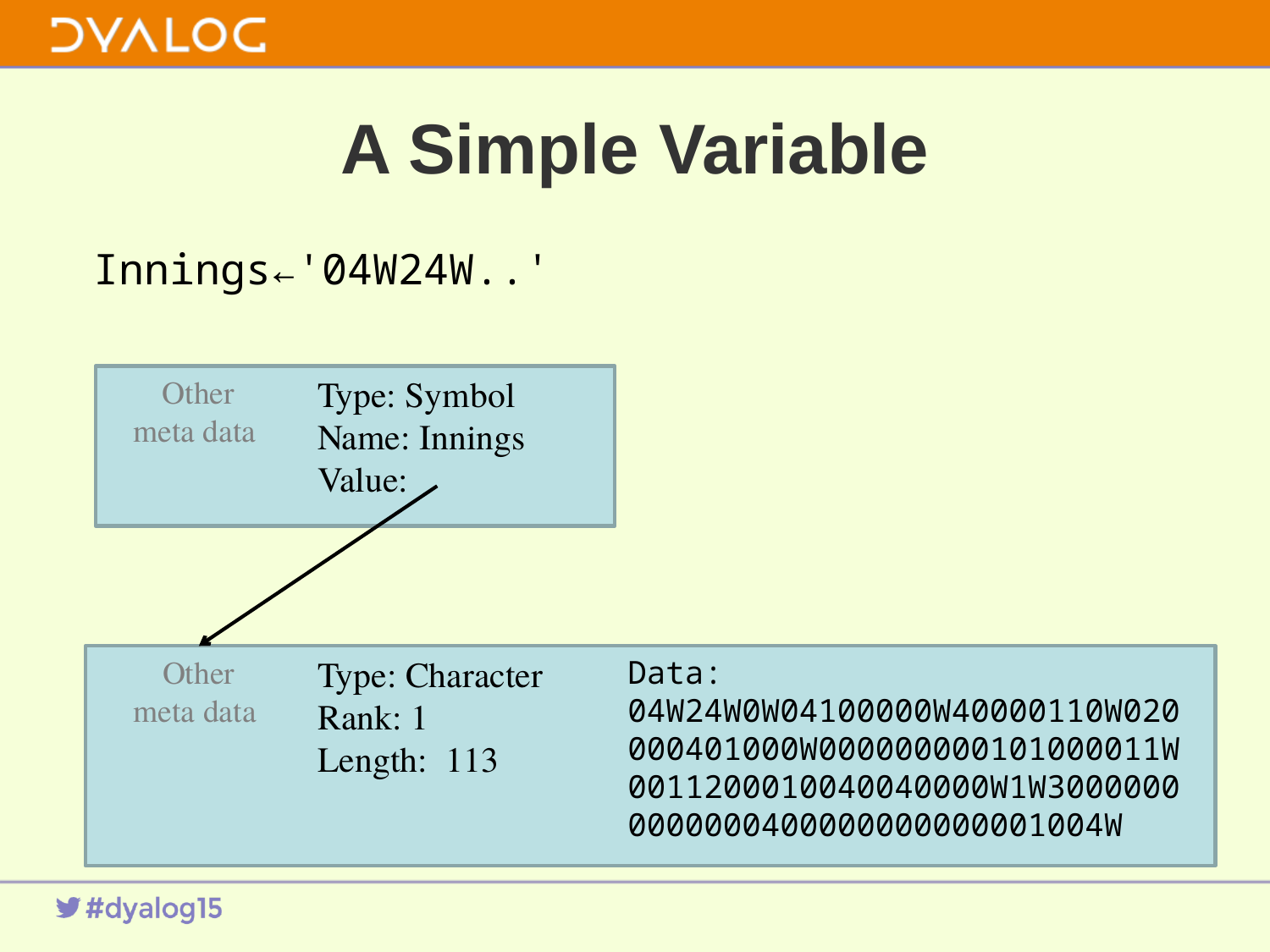

# A Simple Variable
Innings←'04W24W..'

Other meta data
Type: Symbol
Name: Innings
Value:

Other meta data
Type: Character
Rank: 1
Length:  113
Data:
04W24W0W04100000W40000110W020000401000W000000000101000011W0011200010040040000W1W30000000000000400000000000001004W